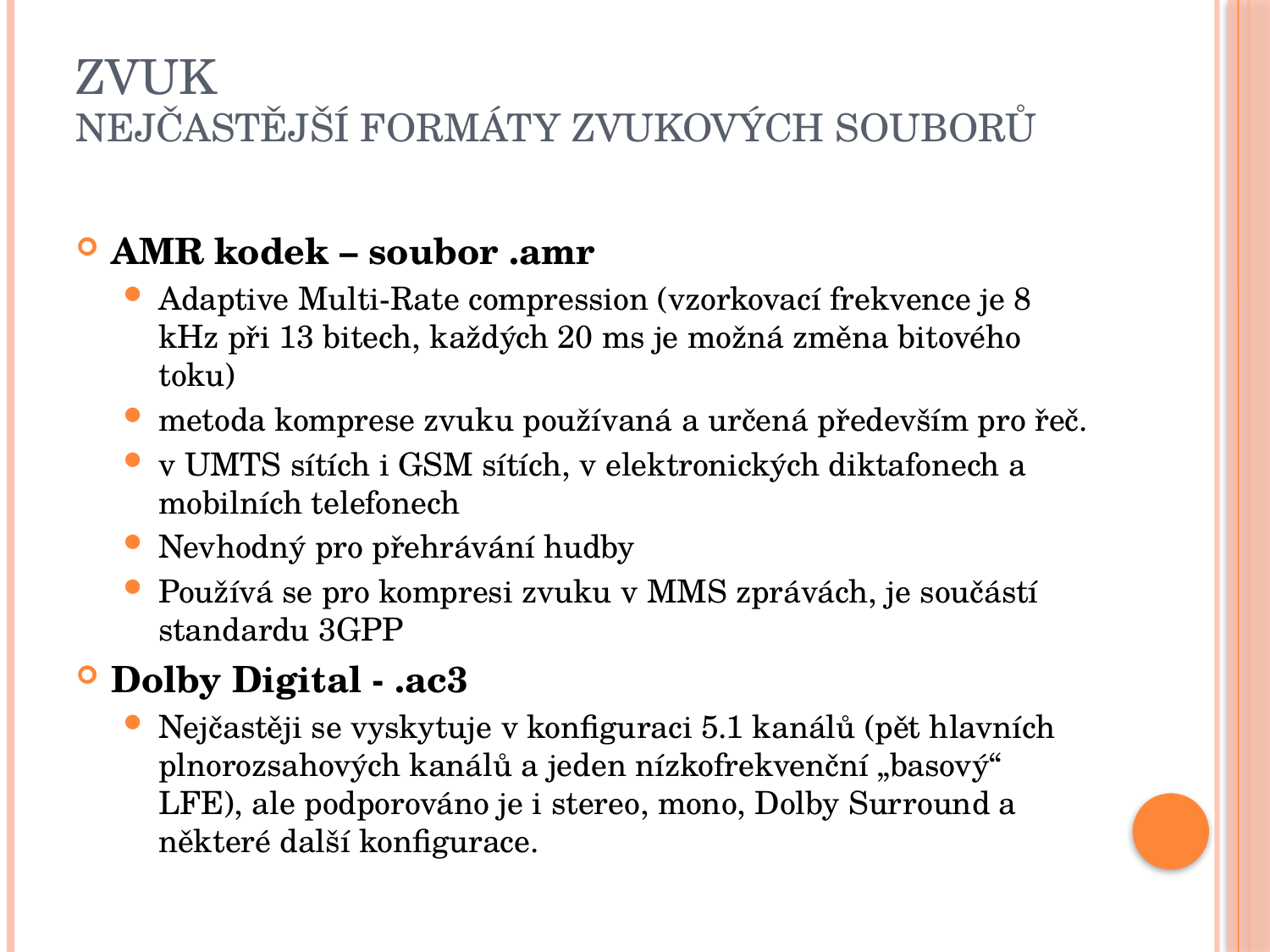

# ZVUK nejčastější formáty zvukových souborů
AMR kodek – soubor .amr
Adaptive Multi-Rate compression (vzorkovací frekvence je 8 kHz při 13 bitech, každých 20 ms je možná změna bitového toku)
metoda komprese zvuku používaná a určená především pro řeč.
v UMTS sítích i GSM sítích, v elektronických diktafonech a mobilních telefonech
Nevhodný pro přehrávání hudby
Používá se pro kompresi zvuku v MMS zprávách, je součástí standardu 3GPP
Dolby Digital - .ac3
Nejčastěji se vyskytuje v konfiguraci 5.1 kanálů (pět hlavních plnorozsahových kanálů a jeden nízkofrekvenční „basový“ LFE), ale podporováno je i stereo, mono, Dolby Surround a některé další konfigurace.